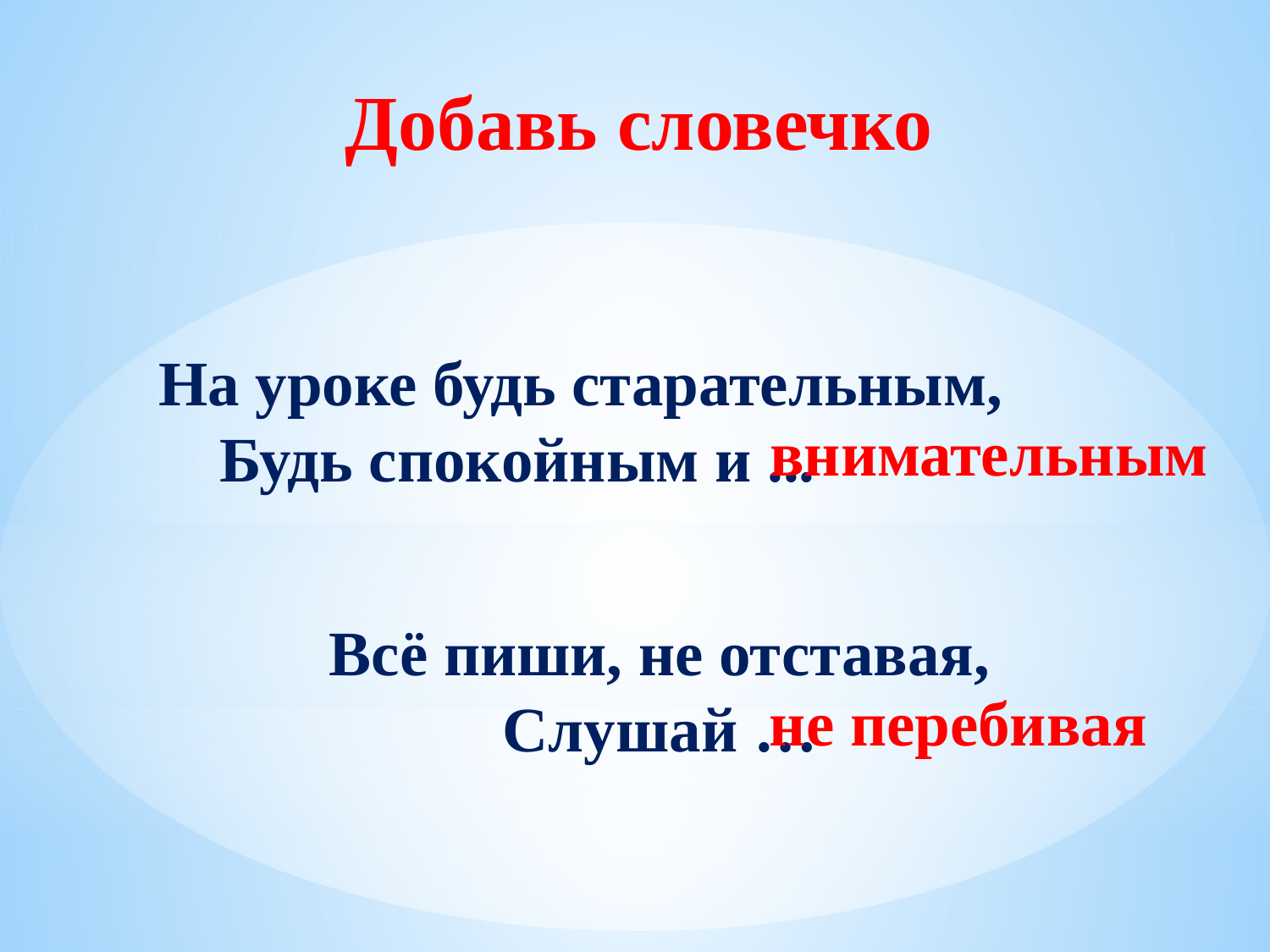

Добавь словечко
	На уроке будь старательным,
Будь спокойным и ...
внимательным
Всё пиши, не отставая,
Слушай …
не перебивая